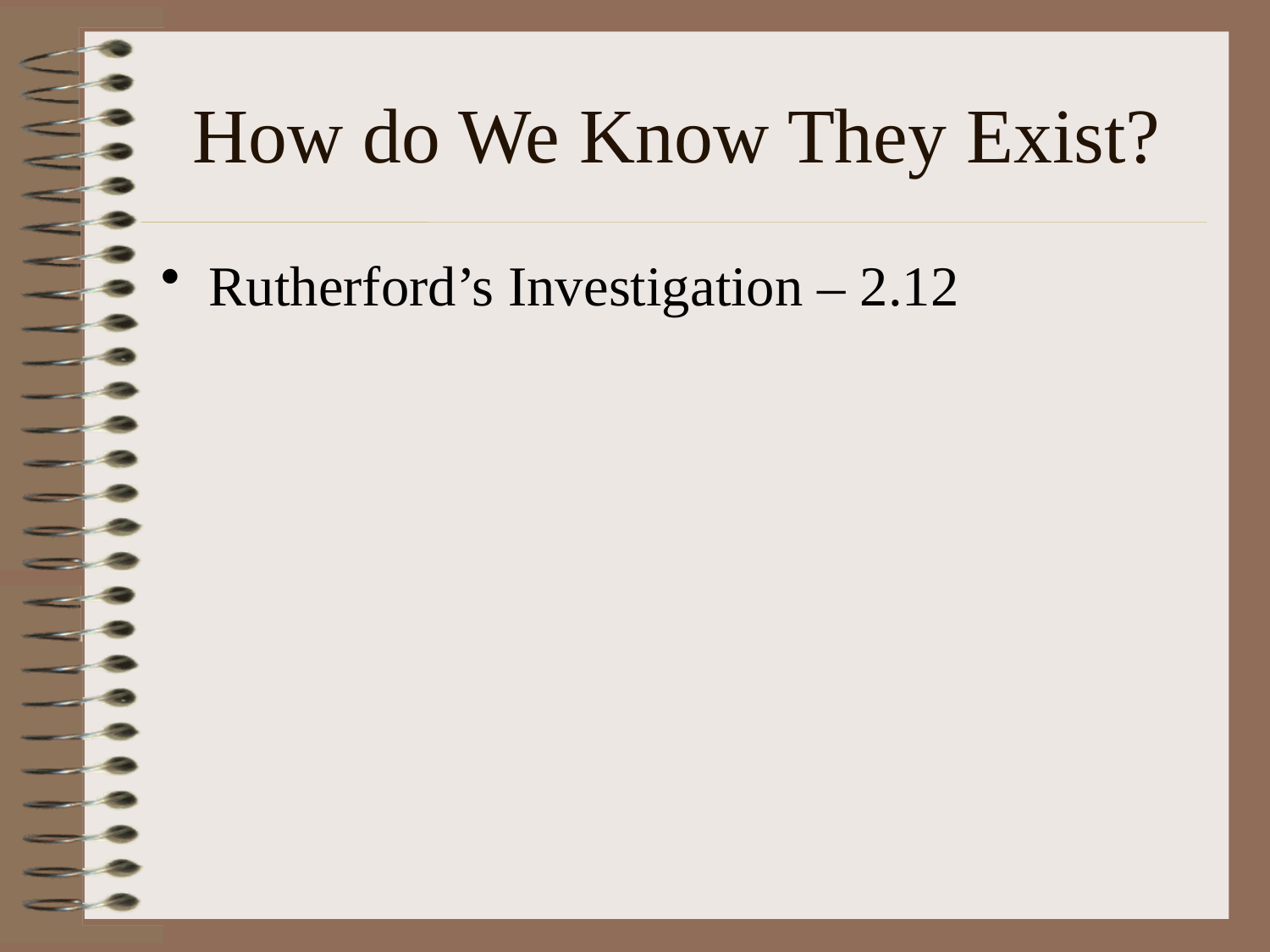

# How do We Know They Exist?
Rutherford’s Investigation – 2.12